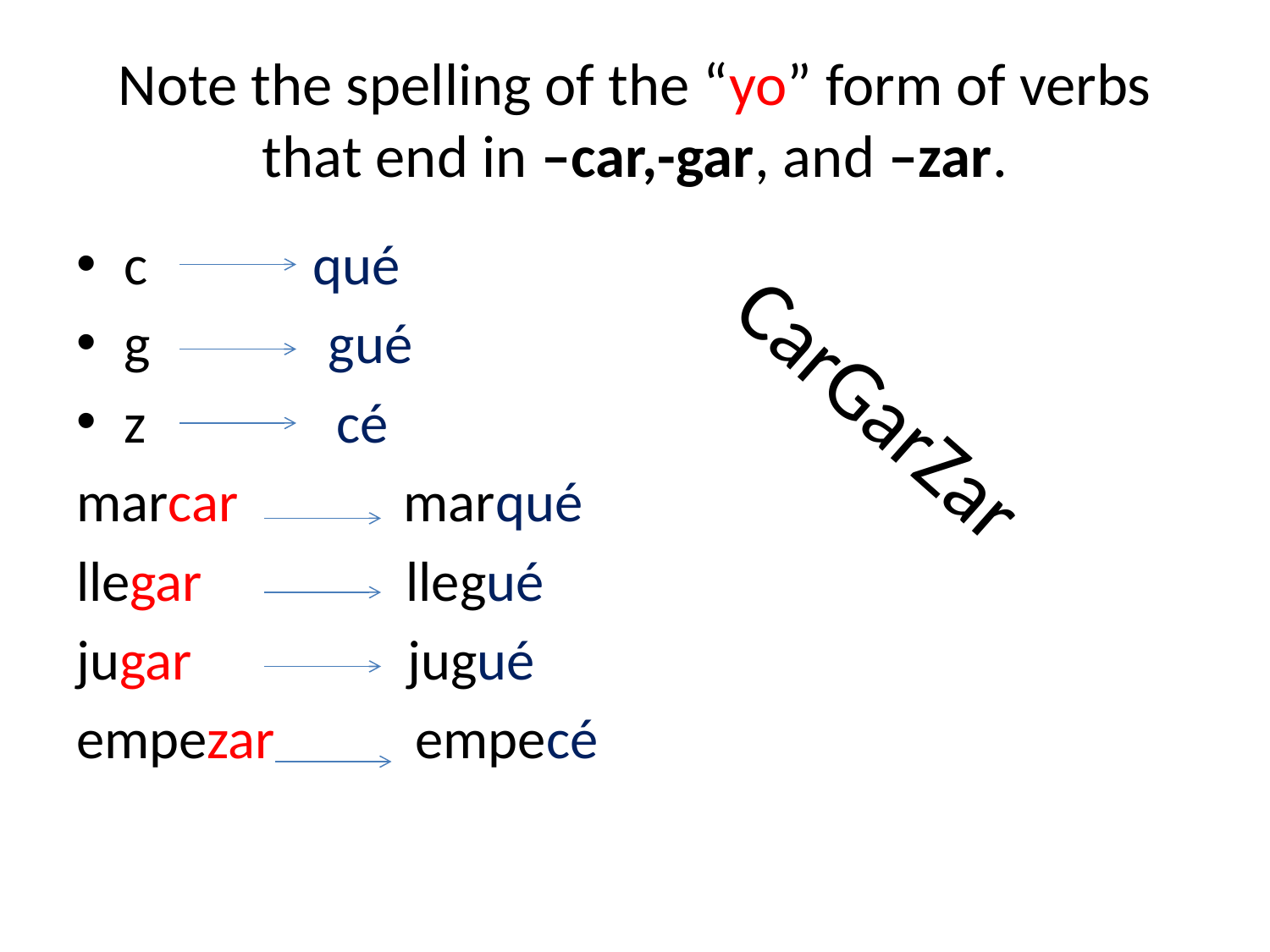

# Note the spelling of the “yo” form of verbs that end in –car,-gar, and –zar.
c             qué
g              gué
z               cé
marcar             marqué
llegar                llegué
jugar                 jugué
empezar           empecé
CarGarZar